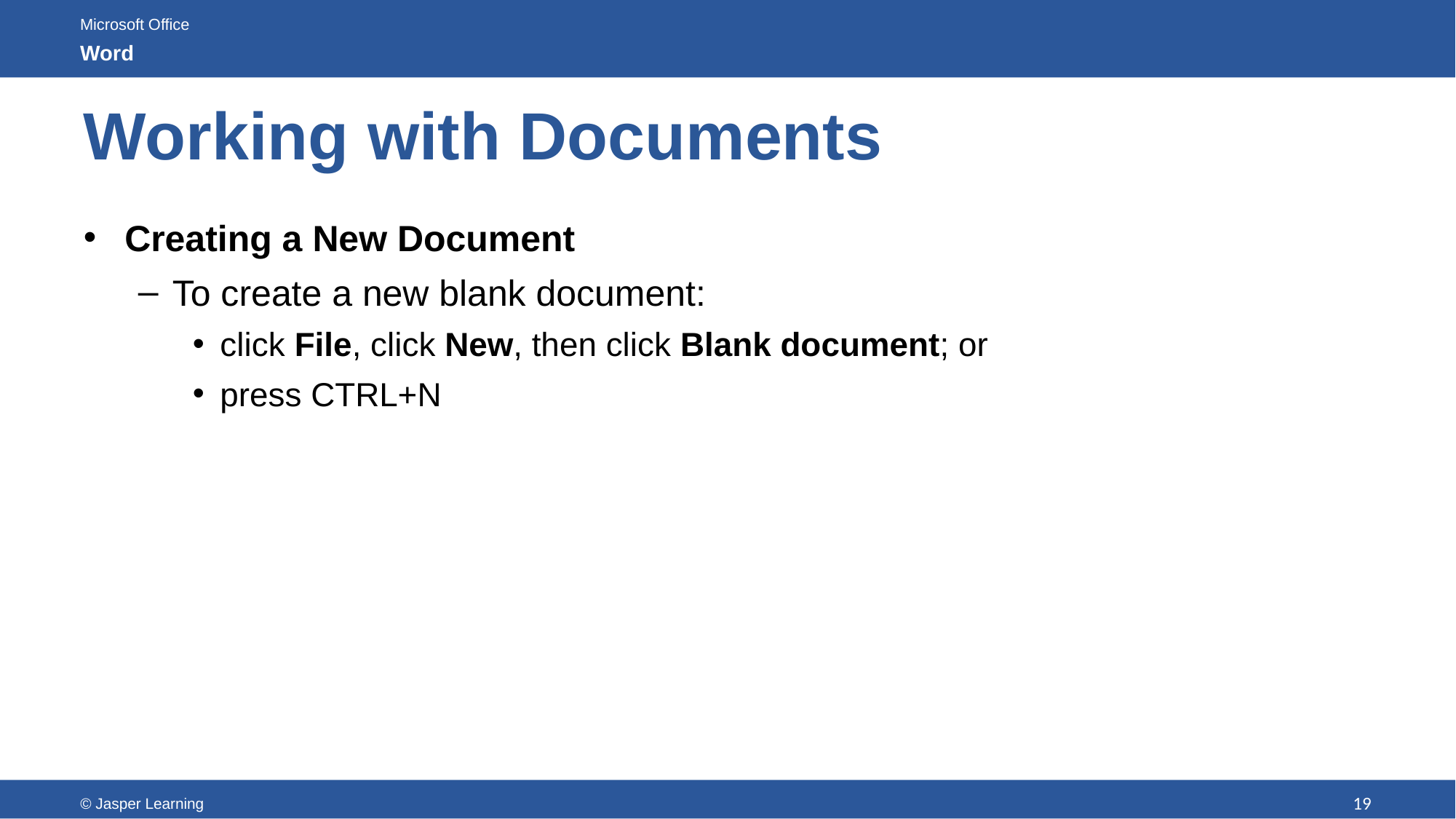

# Working with Documents
Creating a New Document
To create a new blank document:
click File, click New, then click Blank document; or
press CTRL+N

© Jasper Learning
19